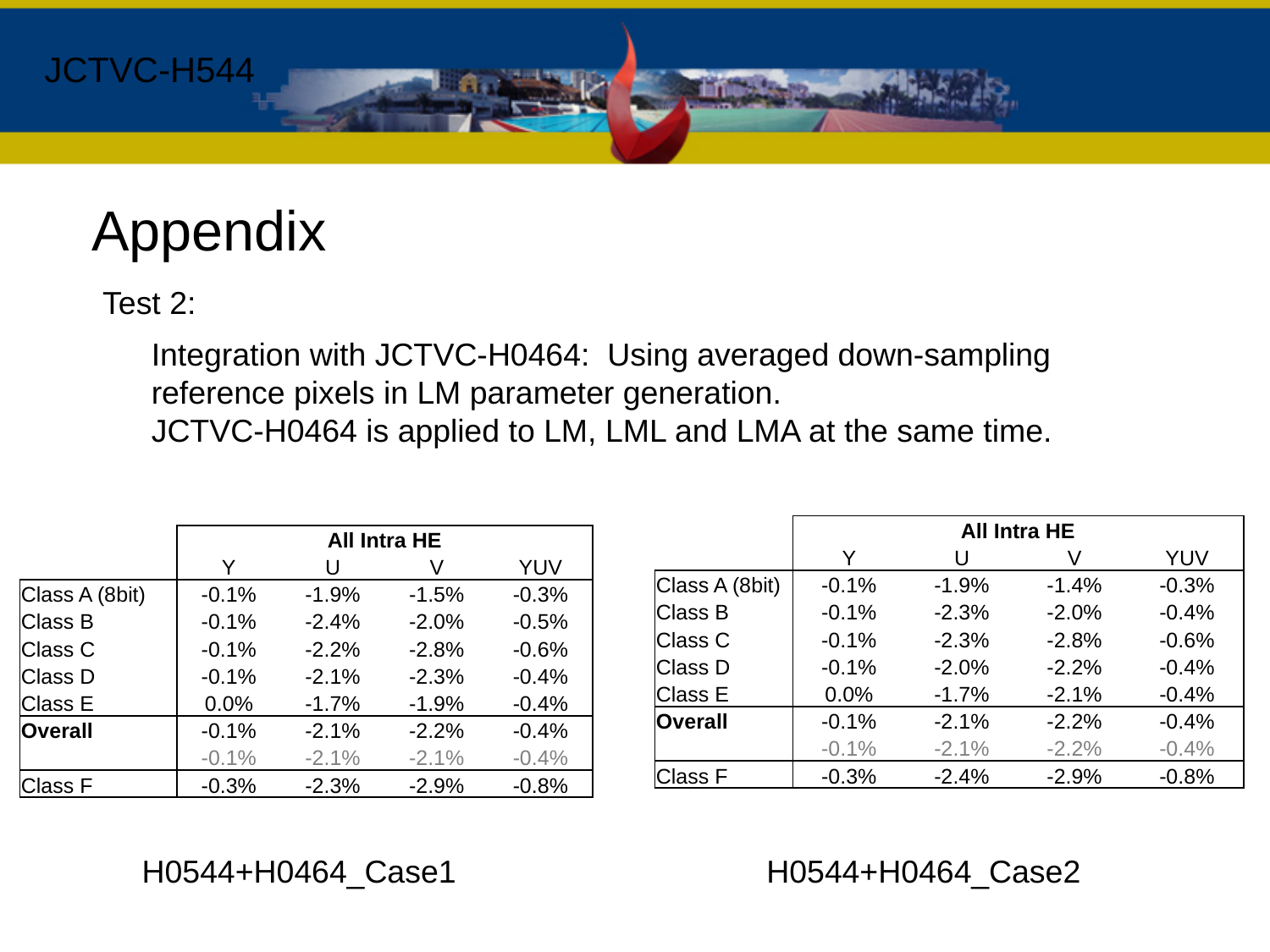

JCTVC-H544
Appendix
Test 2:
Integration with JCTVC-H0464:  Using averaged down-sampling reference pixels in LM parameter generation.
JCTVC-H0464 is applied to LM, LML and LMA at the same time.
|  | All Intra HE |  |  |  |
| --- | --- | --- | --- | --- |
|  | Y | U | V | YUV |
| Class A (8bit) | -0.1% | -1.9% | -1.4% | -0.3% |
| Class B | -0.1% | -2.3% | -2.0% | -0.4% |
| Class C | -0.1% | -2.3% | -2.8% | -0.6% |
| Class D | -0.1% | -2.0% | -2.2% | -0.4% |
| Class E | 0.0% | -1.7% | -2.1% | -0.4% |
| Overall | -0.1% | -2.1% | -2.2% | -0.4% |
|  | -0.1% | -2.1% | -2.2% | -0.4% |
| Class F | -0.3% | -2.4% | -2.9% | -0.8% |
|  | All Intra HE |  |  |  |
| --- | --- | --- | --- | --- |
|  | Y | U | V | YUV |
| Class A (8bit) | -0.1% | -1.9% | -1.5% | -0.3% |
| Class B | -0.1% | -2.4% | -2.0% | -0.5% |
| Class C | -0.1% | -2.2% | -2.8% | -0.6% |
| Class D | -0.1% | -2.1% | -2.3% | -0.4% |
| Class E | 0.0% | -1.7% | -1.9% | -0.4% |
| Overall | -0.1% | -2.1% | -2.2% | -0.4% |
|  | -0.1% | -2.1% | -2.1% | -0.4% |
| Class F | -0.3% | -2.3% | -2.9% | -0.8% |
H0544+H0464_Case1
H0544+H0464_Case2